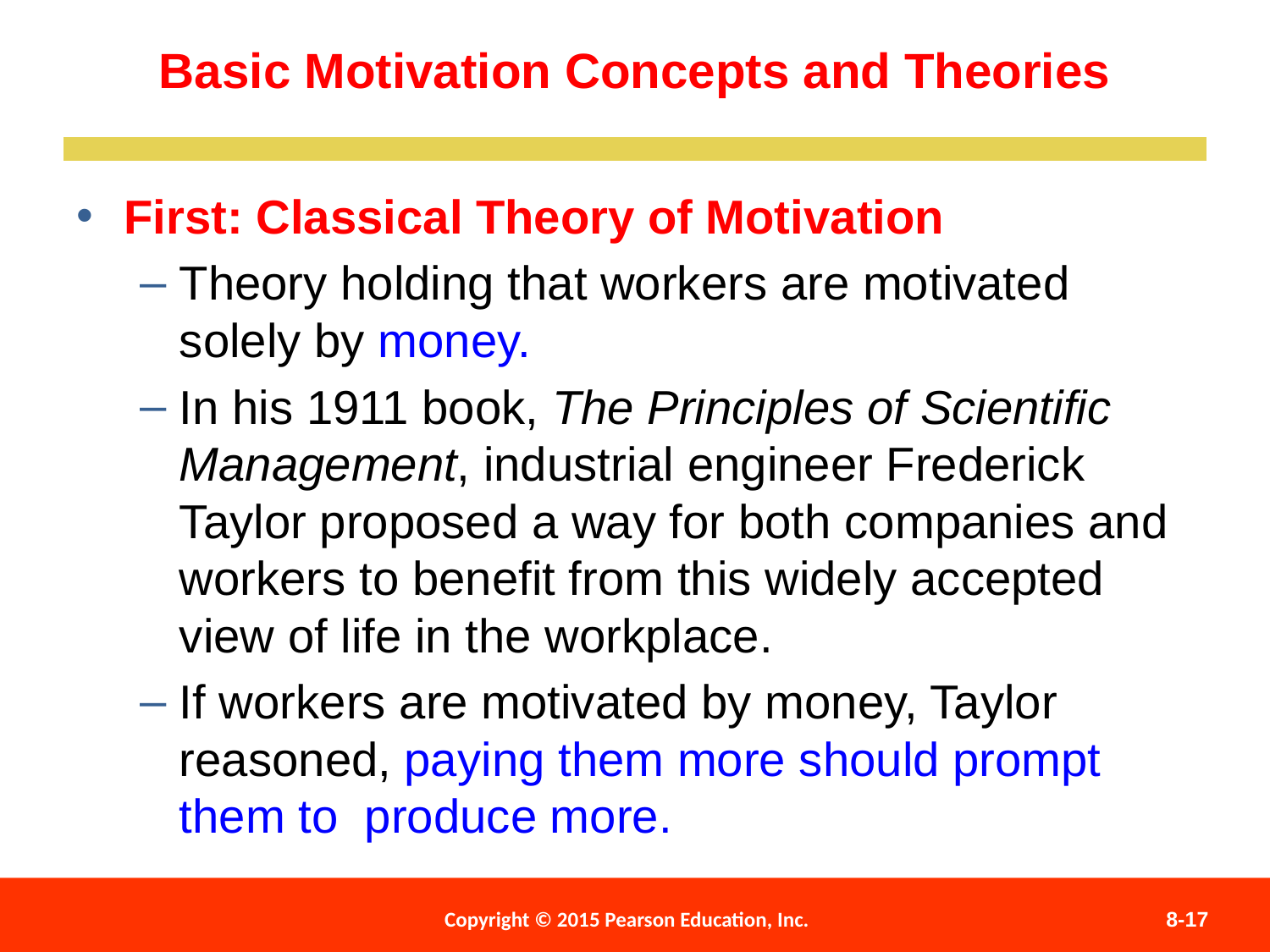

Basic Motivation Concepts and Theories
First: Classical Theory of Motivation
Theory holding that workers are motivated solely by money.
In his 1911 book, The Principles of Scientific Management, industrial engineer Frederick Taylor proposed a way for both companies and workers to benefit from this widely accepted view of life in the workplace.
If workers are motivated by money, Taylor reasoned, paying them more should prompt them to  produce more.